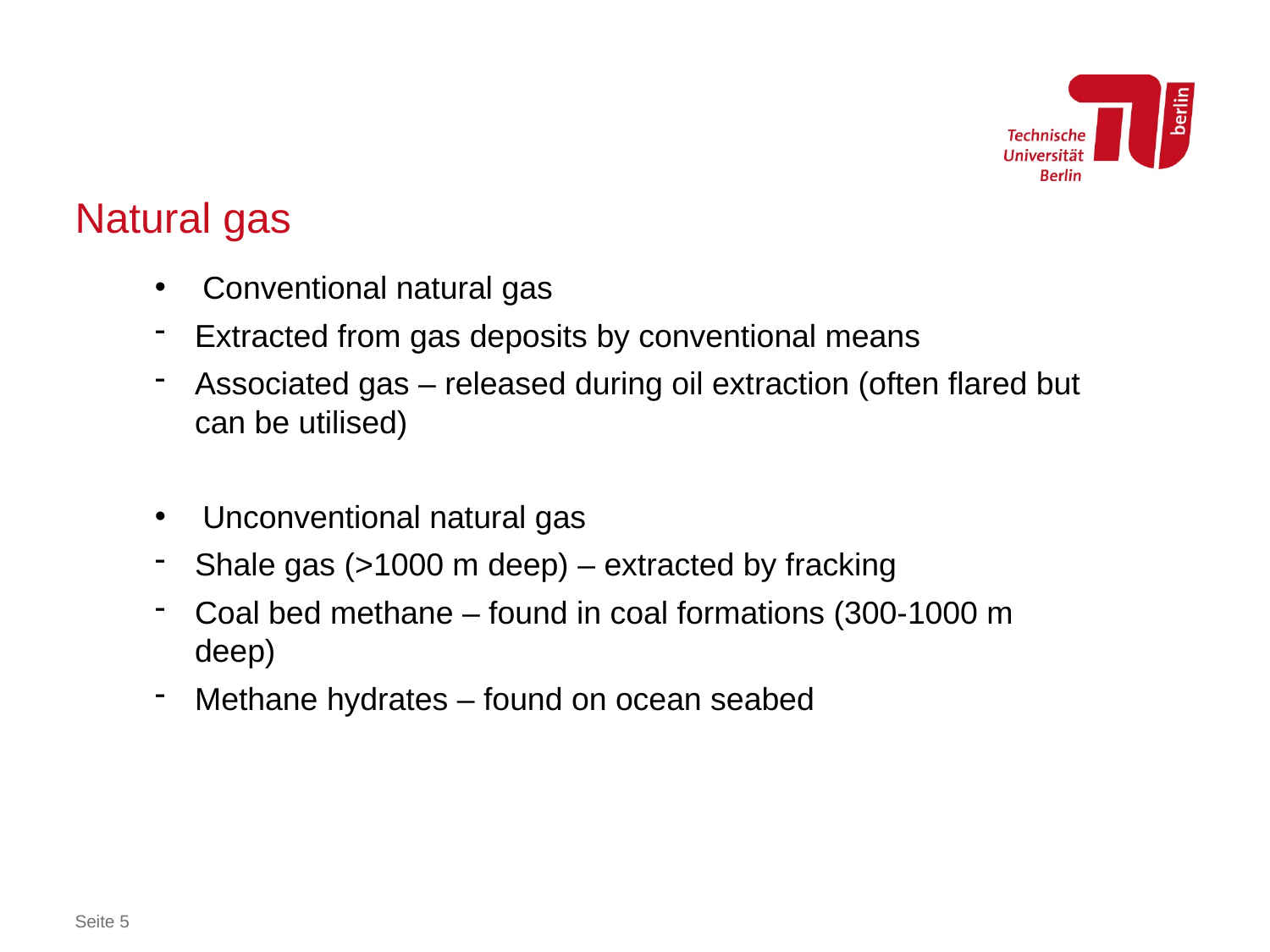

# Natural gas
Conventional natural gas
Extracted from gas deposits by conventional means
Associated gas – released during oil extraction (often flared but can be utilised)

Unconventional natural gas
Shale gas (>1000 m deep) – extracted by fracking
Coal bed methane – found in coal formations (300-1000 m deep)
Methane hydrates – found on ocean seabed

Seite 5